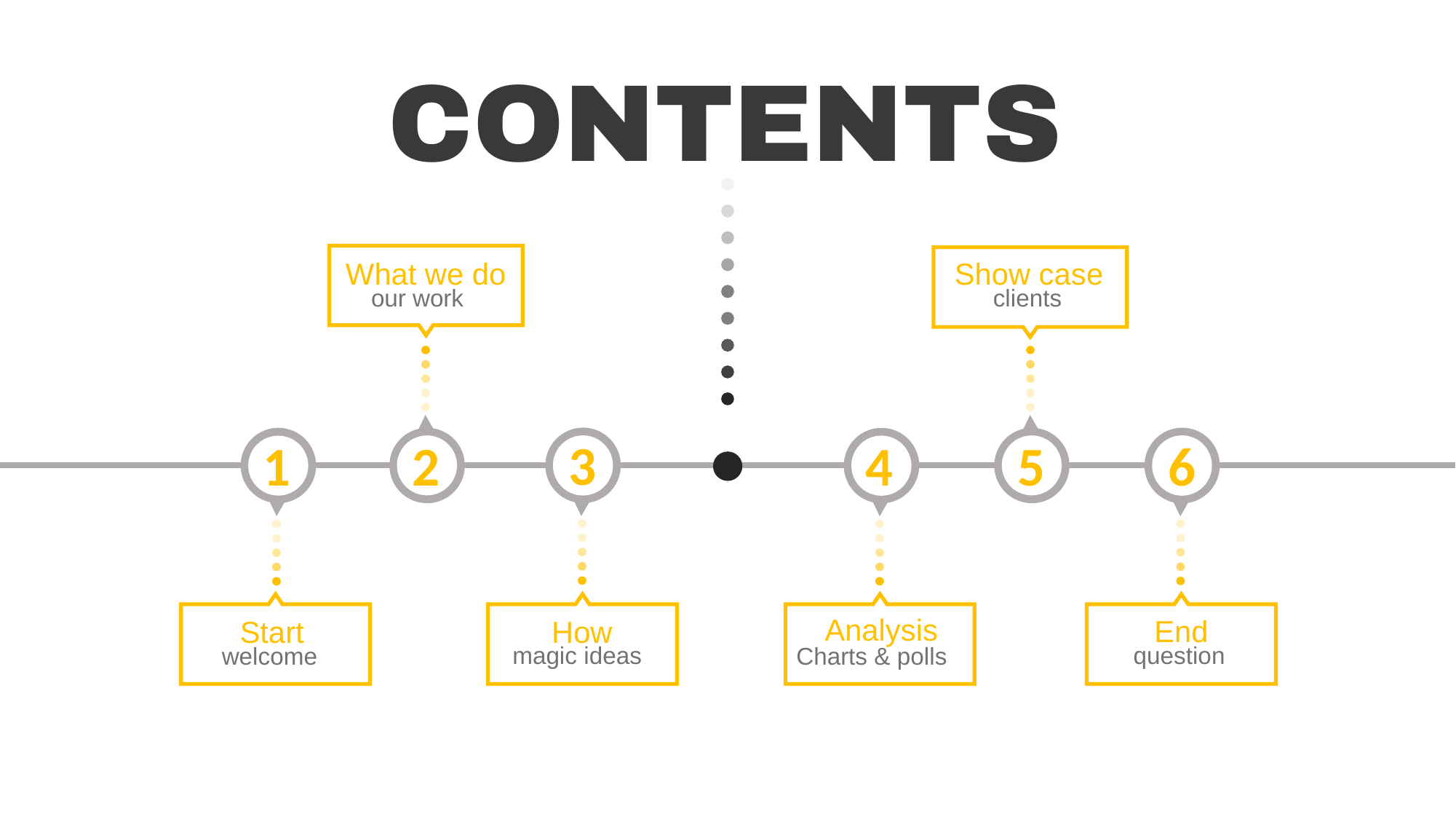

CONTENTS

What we do
our work

Show case
clients

3

1

2

5

4

6

Start
welcome

How
magic ideas

Analysis
Charts & polls

End
question